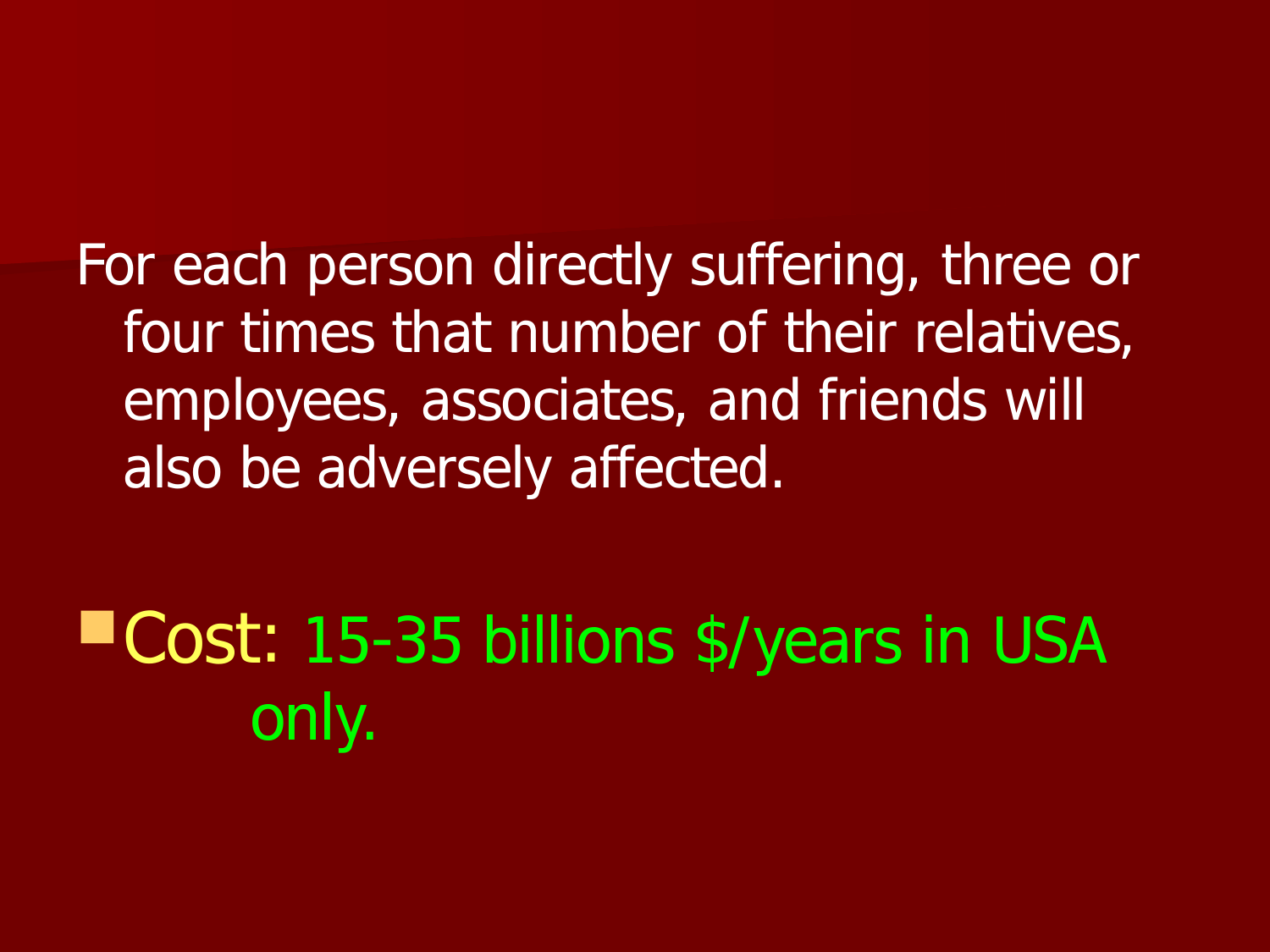

#
For each person directly suffering, three or four times that number of their relatives, employees, associates, and friends will also be adversely affected.

Cost: 15-35 billions $/years in USA 		only.